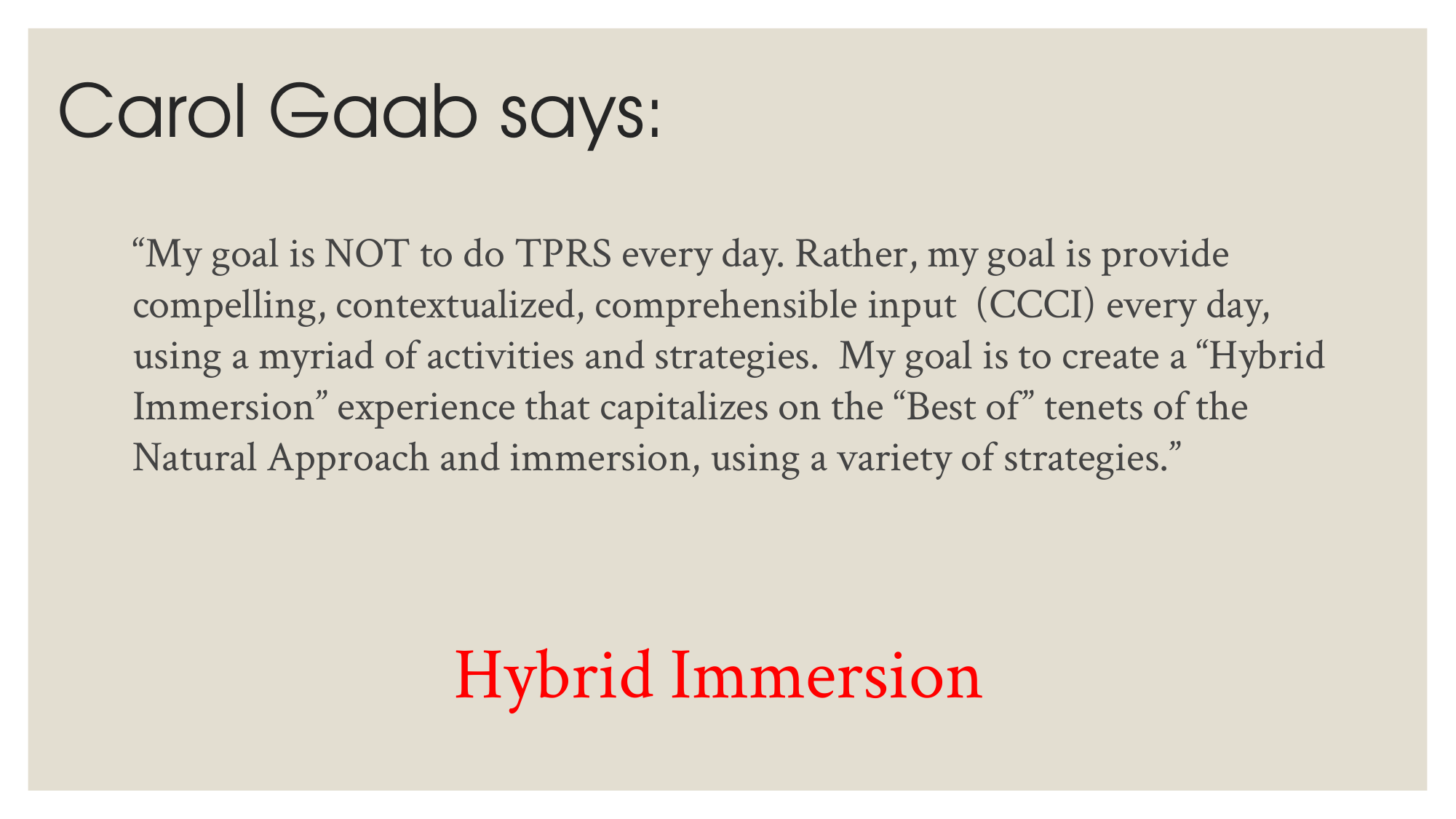

# Carol Gaab says:
“My goal is NOT to do TPRS every day. Rather, my goal is provide compelling, contextualized, comprehensible input  (CCCI) every day, using a myriad of activities and strategies.  My goal is to create a “Hybrid Immersion” experience that capitalizes on the “Best of” tenets of the Natural Approach and immersion, using a variety of strategies.”
Hybrid Immersion